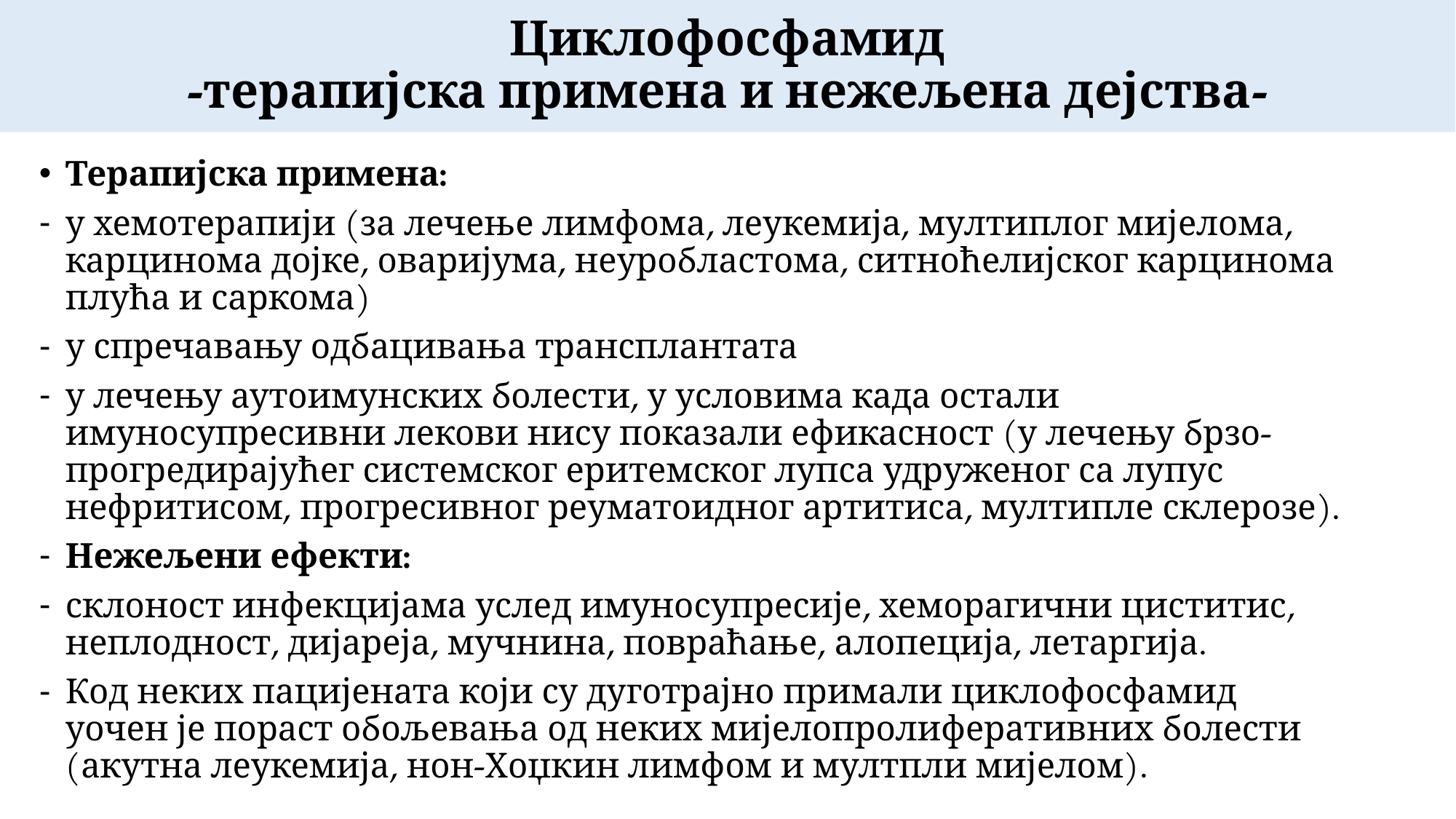

Циклофосфамид
-терапијска примена и нежељена дејства-
Терапијска примена:
у хемотерапији (за лечење лимфома, леукемија, мултиплог мијелома, карцинома дојке, оваријума, неуробластома, ситноћелијског карцинома плућа и саркома)
у спречавању одбацивања трансплантата
у лечењу аутоимунских болести, у условима када остали имуносупресивни лекови нису показали ефикасност (у лечењу брзо-прогредирајућег системског еритемског лупса удруженог са лупус нефритисом, прогресивног реуматоидног артитиса, мултипле склерозе).
Нежељени ефекти:
склоност инфекцијама услед имуносупресије, хеморагични циститис, неплодност, дијареја, мучнина, повраћање, алопеција, летаргија.
Код неких пацијената који су дуготрајно примали циклофосфамид уочен је пораст обољевања од неких мијелопролиферативних болести (акутна леукемија, нон-Хоџкин лимфом и мултпли мијелом).